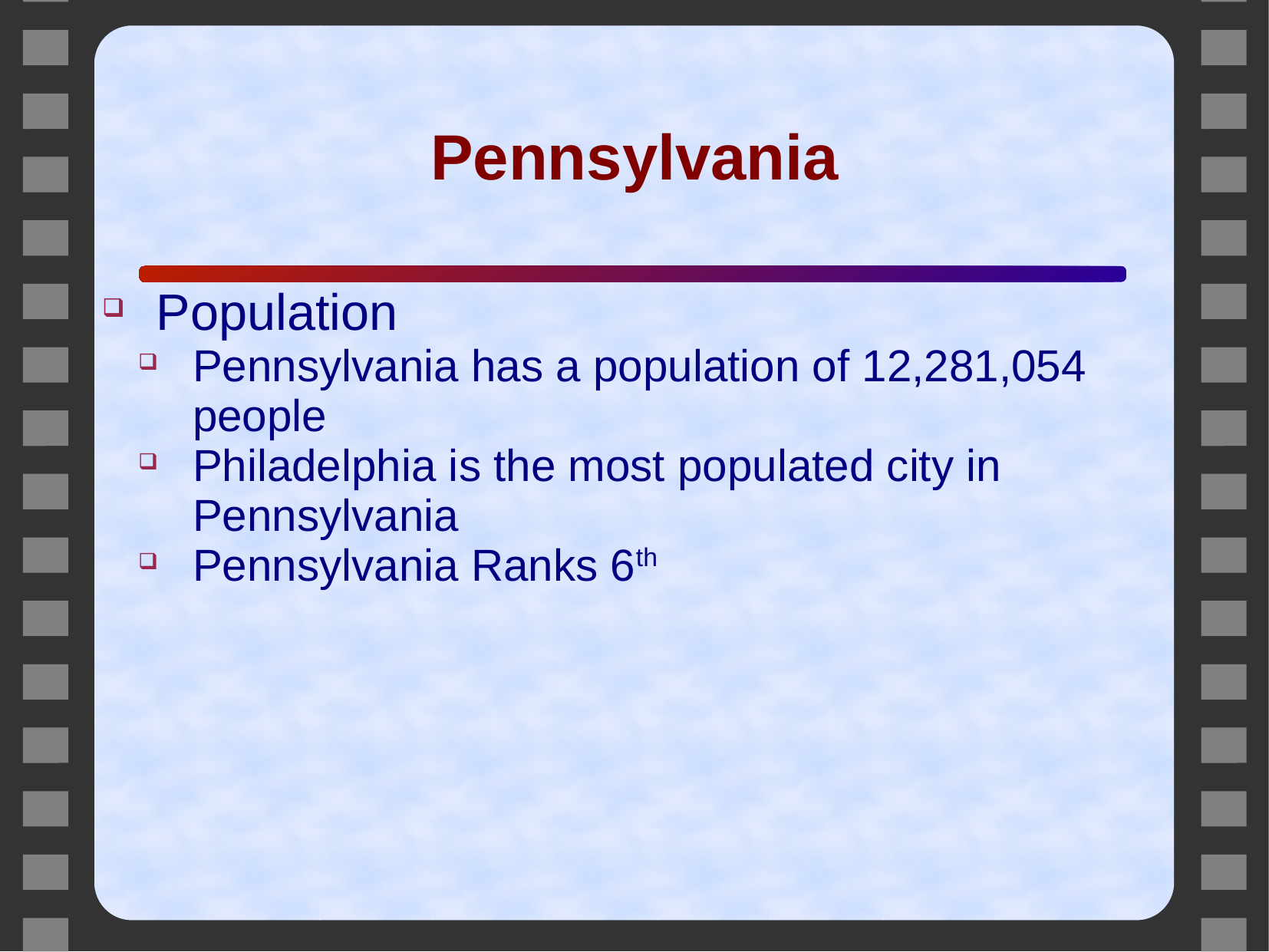

# Pennsylvania
Population
Pennsylvania has a population of 12,281,054 people
Philadelphia is the most populated city in Pennsylvania
Pennsylvania Ranks 6th